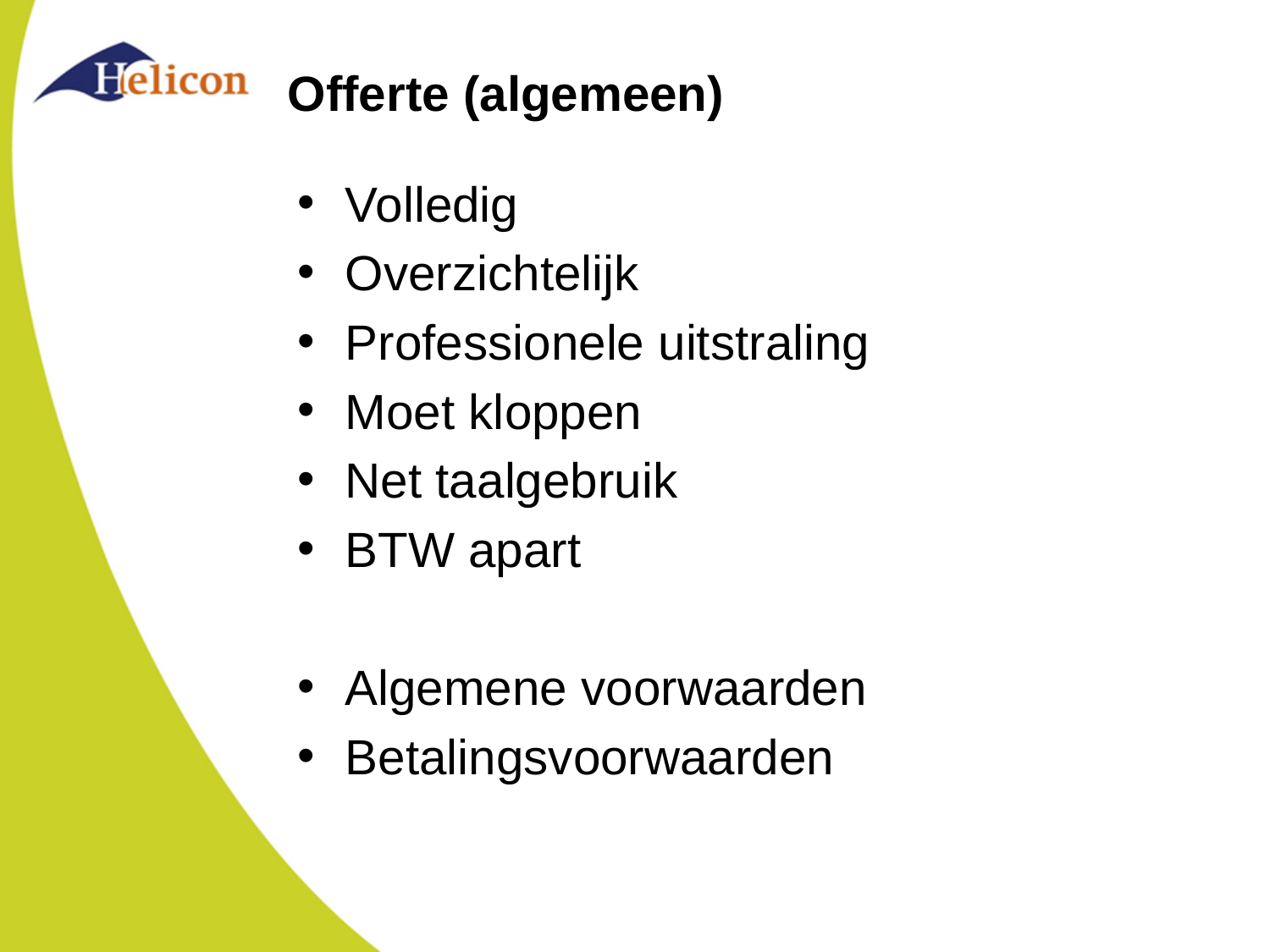

# Offerte (algemeen)
Volledig
Overzichtelijk
Professionele uitstraling
Moet kloppen
Net taalgebruik
BTW apart

Algemene voorwaarden
Betalingsvoorwaarden